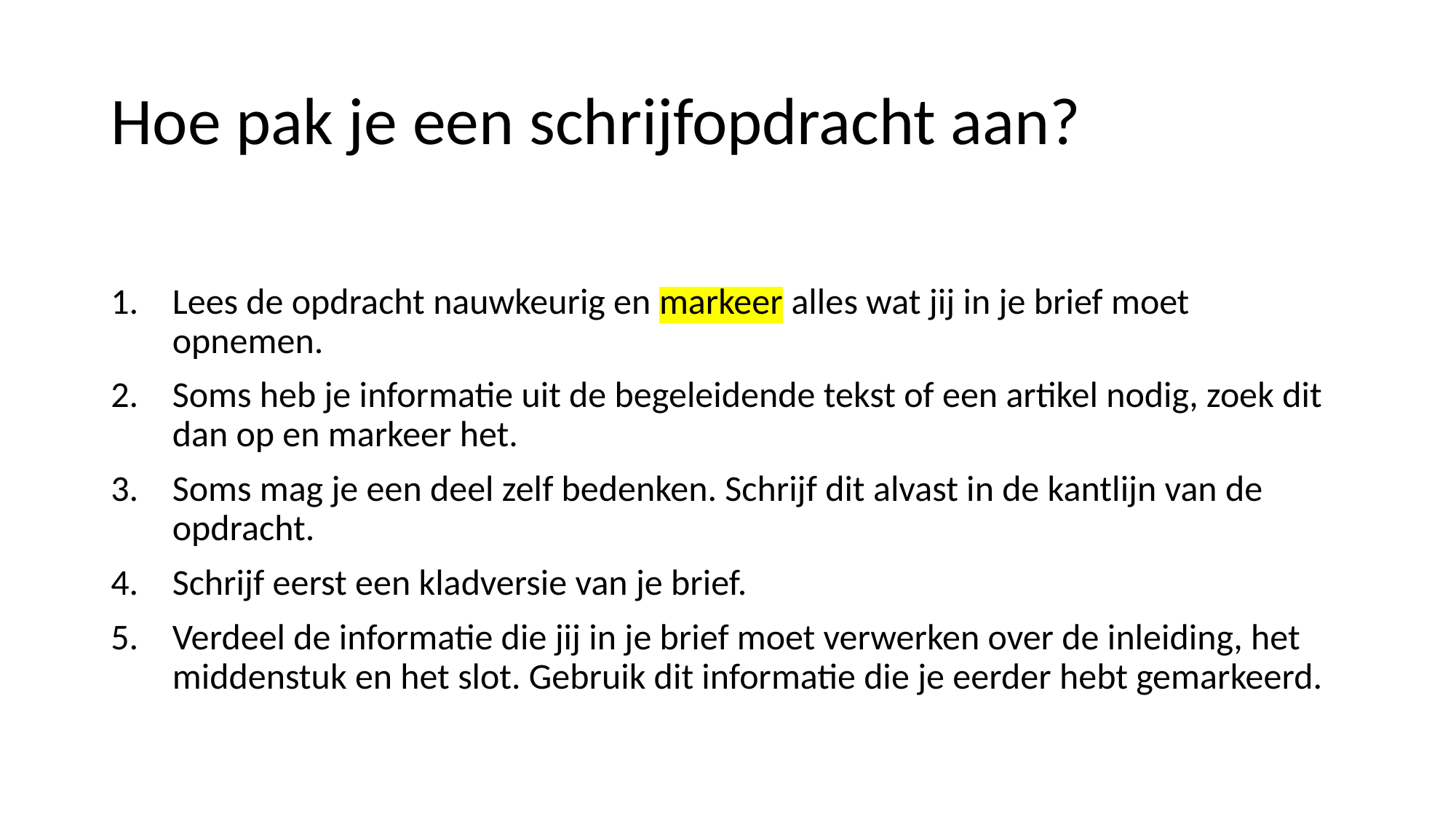

# Hoe pak je een schrijfopdracht aan?

Lees de opdracht nauwkeurig en markeer alles wat jij in je brief moet opnemen.
Soms heb je informatie uit de begeleidende tekst of een artikel nodig, zoek dit dan op en markeer het.
Soms mag je een deel zelf bedenken. Schrijf dit alvast in de kantlijn van de opdracht.
Schrijf eerst een kladversie van je brief.
Verdeel de informatie die jij in je brief moet verwerken over de inleiding, het middenstuk en het slot. Gebruik dit informatie die je eerder hebt gemarkeerd.